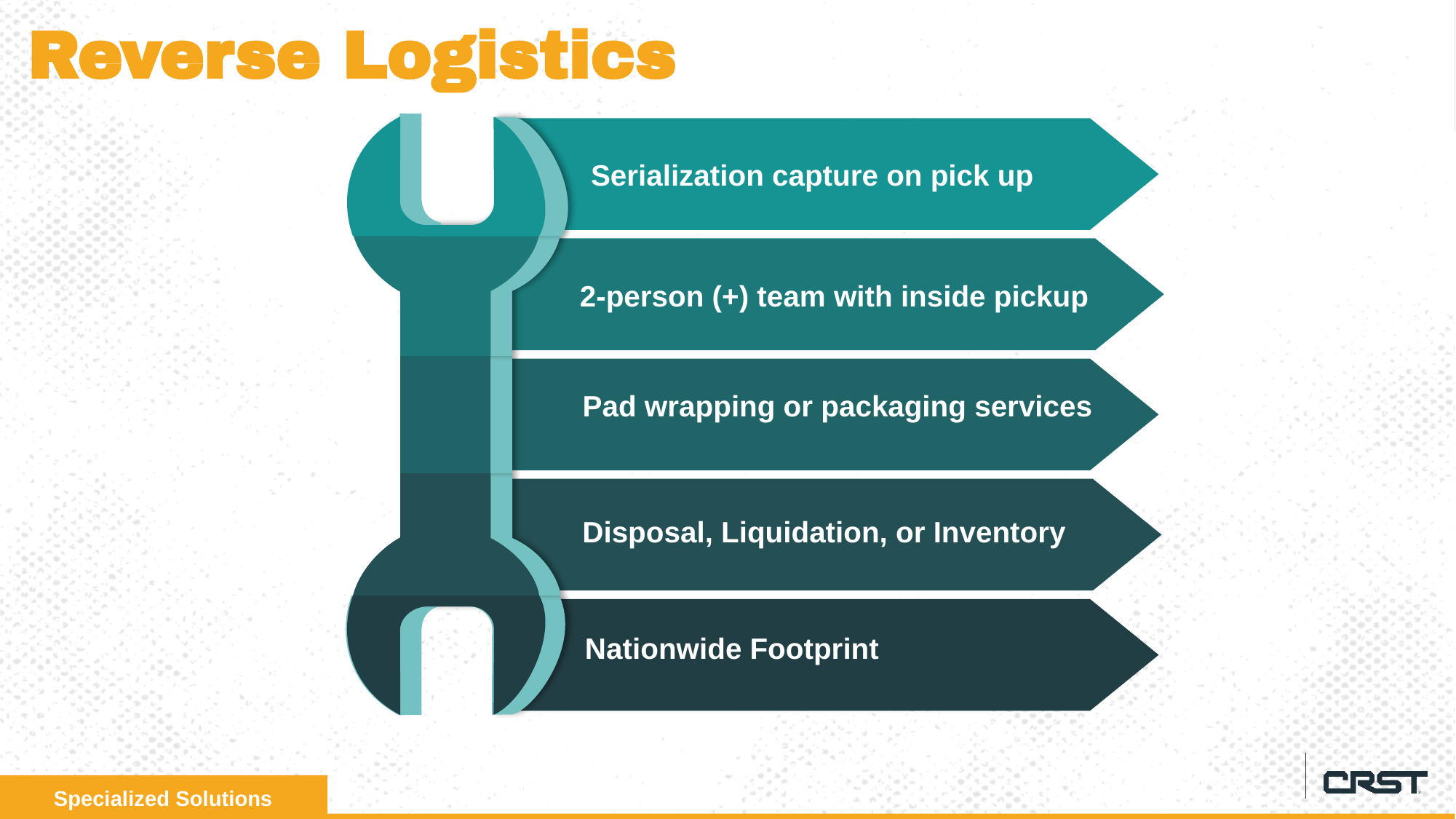

Reverse Logistics

Serialization capture on pick up

2-person (+) team with inside pickup

Pad wrapping or packaging services

Disposal, Liquidation, or Inventory

Nationwide Footprint
Specialized Solutions